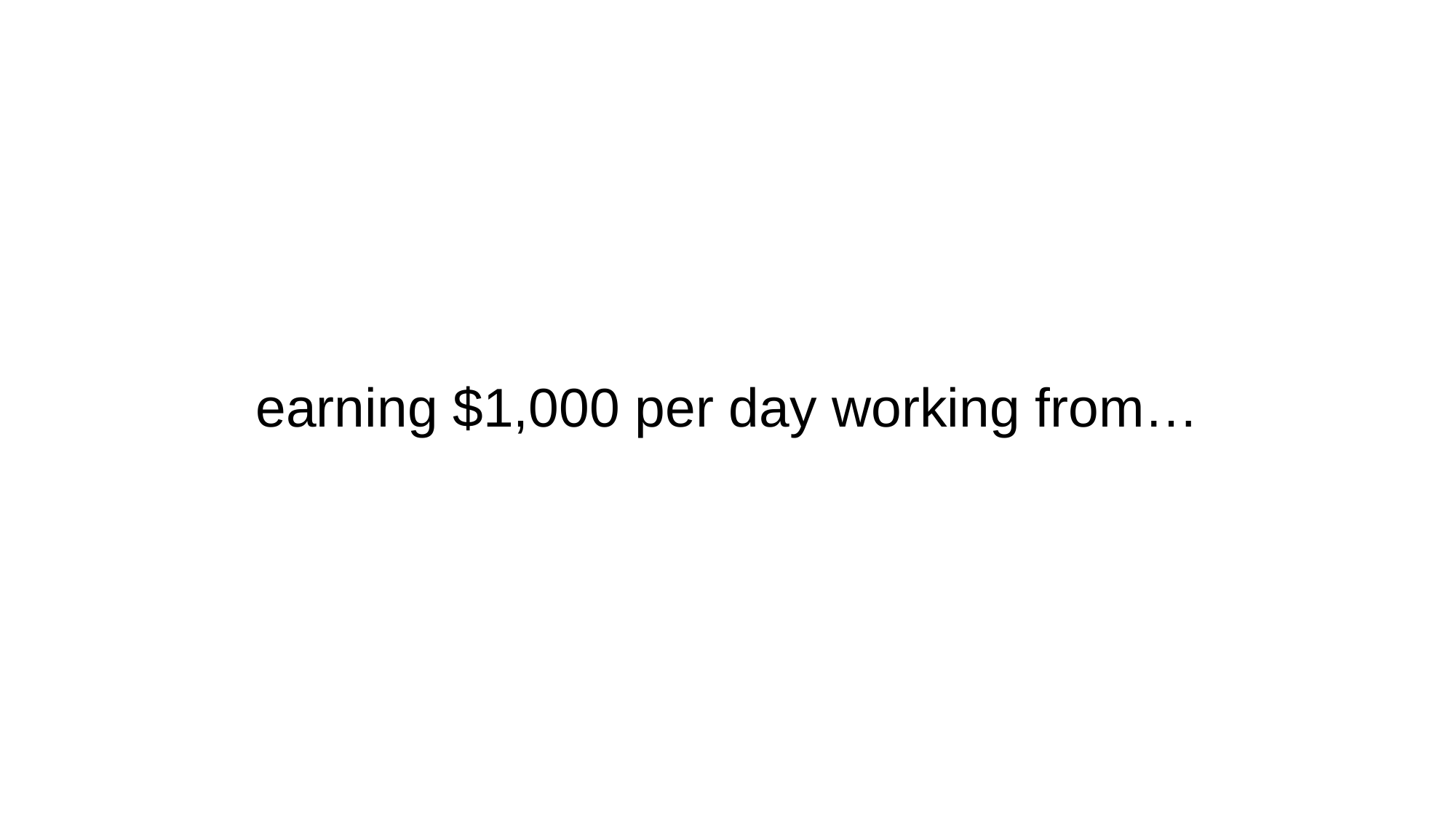

# earning $1,000 per day working from…